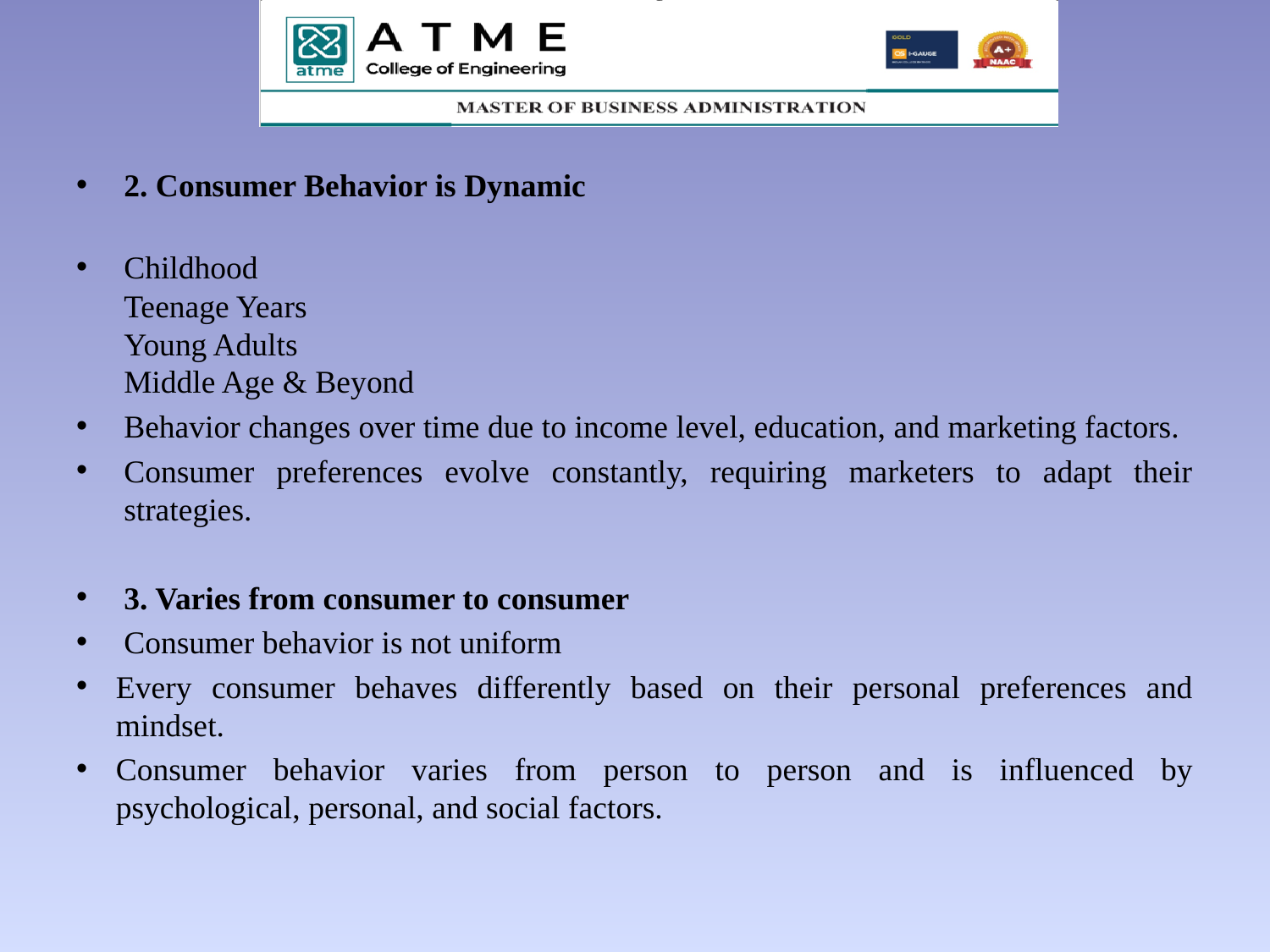

#
2. Consumer Behavior is Dynamic
Childhood
Teenage Years
Young Adults
Middle Age & Beyond
Behavior changes over time due to income level, education, and marketing factors.
Consumer preferences evolve constantly, requiring marketers to adapt their strategies.

3. Varies from consumer to consumer
Consumer behavior is not uniform
Every consumer behaves differently based on their personal preferences and mindset.
Consumer behavior varies from person to person and is influenced by psychological, personal, and social factors.